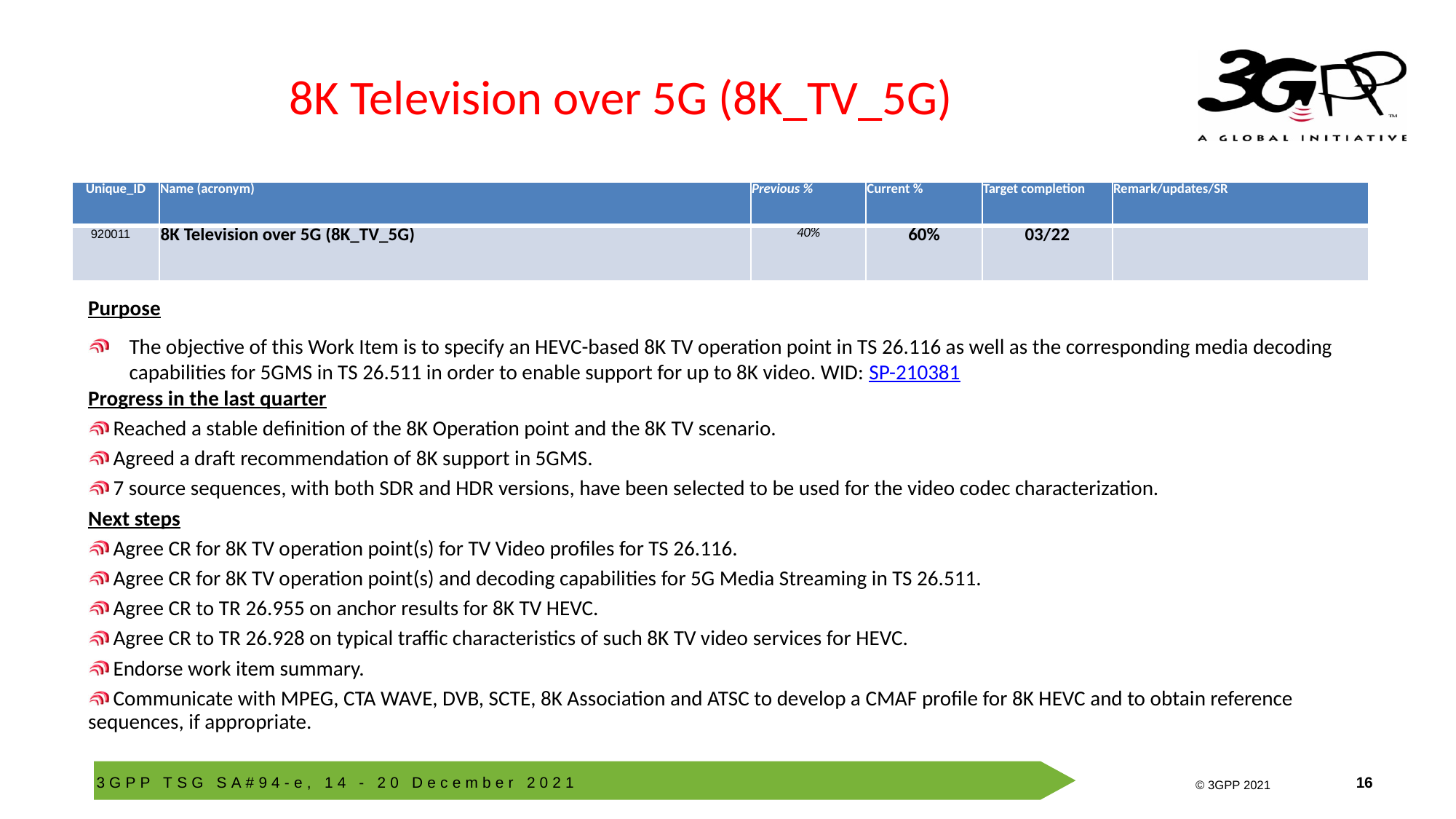

# 8K Television over 5G (8K_TV_5G)
| Unique\_ID | Name (acronym) | Previous % | Current % | Target completion | Remark/updates/SR |
| --- | --- | --- | --- | --- | --- |
| 920011 | 8K Television over 5G (8K\_TV\_5G) | 40% | 60% | 03/22 |  |
Purpose
The objective of this Work Item is to specify an HEVC-based 8K TV operation point in TS 26.116 as well as the corresponding media decoding capabilities for 5GMS in TS 26.511 in order to enable support for up to 8K video. WID: SP-210381
Progress in the last quarter
 Reached a stable definition of the 8K Operation point and the 8K TV scenario.
 Agreed a draft recommendation of 8K support in 5GMS.
 7 source sequences, with both SDR and HDR versions, have been selected to be used for the video codec characterization.
Next steps
 Agree CR for 8K TV operation point(s) for TV Video profiles for TS 26.116.
 Agree CR for 8K TV operation point(s) and decoding capabilities for 5G Media Streaming in TS 26.511.
 Agree CR to TR 26.955 on anchor results for 8K TV HEVC.
 Agree CR to TR 26.928 on typical traffic characteristics of such 8K TV video services for HEVC.
 Endorse work item summary.
 Communicate with MPEG, CTA WAVE, DVB, SCTE, 8K Association and ATSC to develop a CMAF profile for 8K HEVC and to obtain reference sequences, if appropriate.